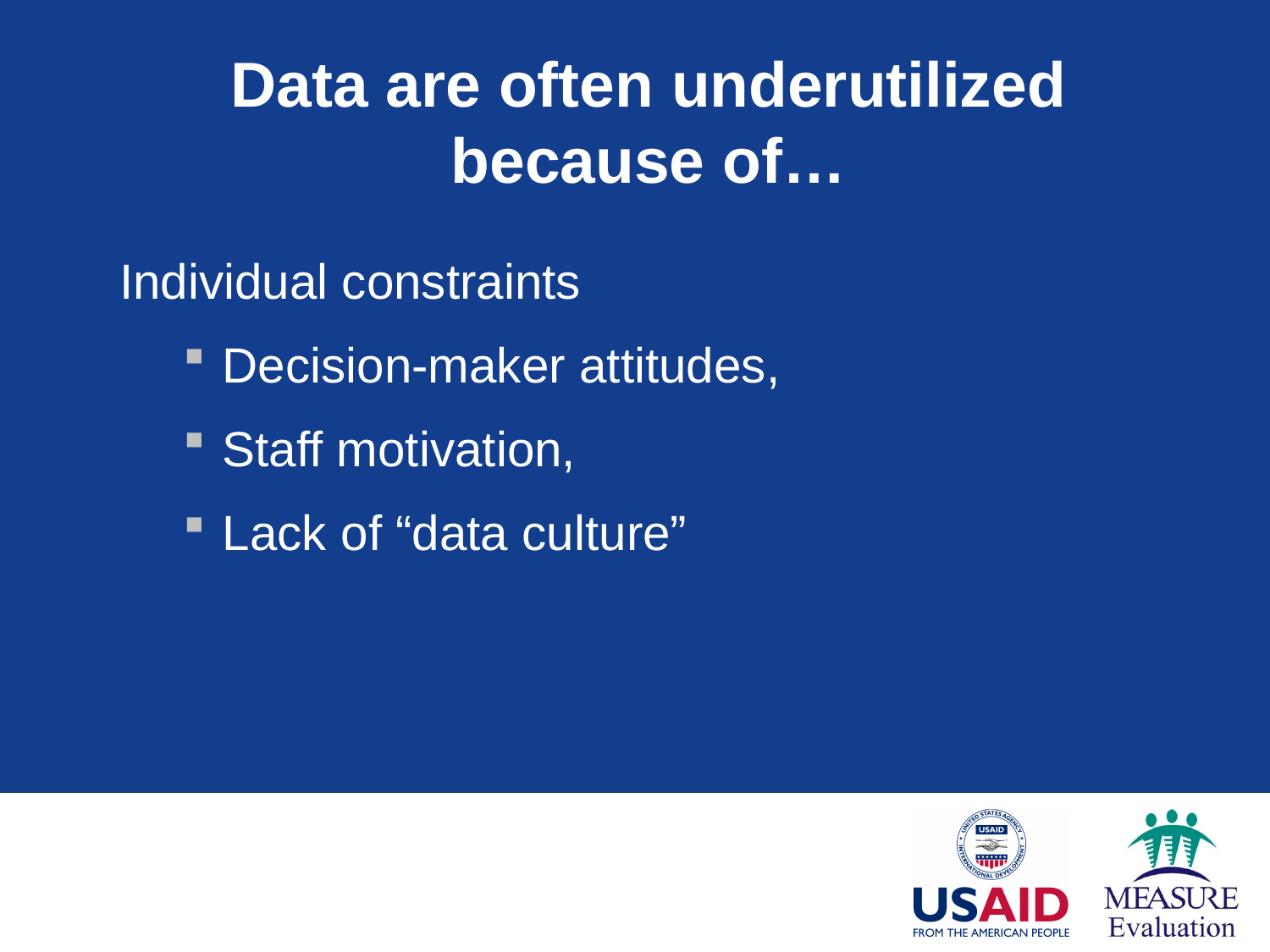

# Data are often underutilized because of…
Individual constraints
Decision-maker attitudes,
Staff motivation,
Lack of “data culture”